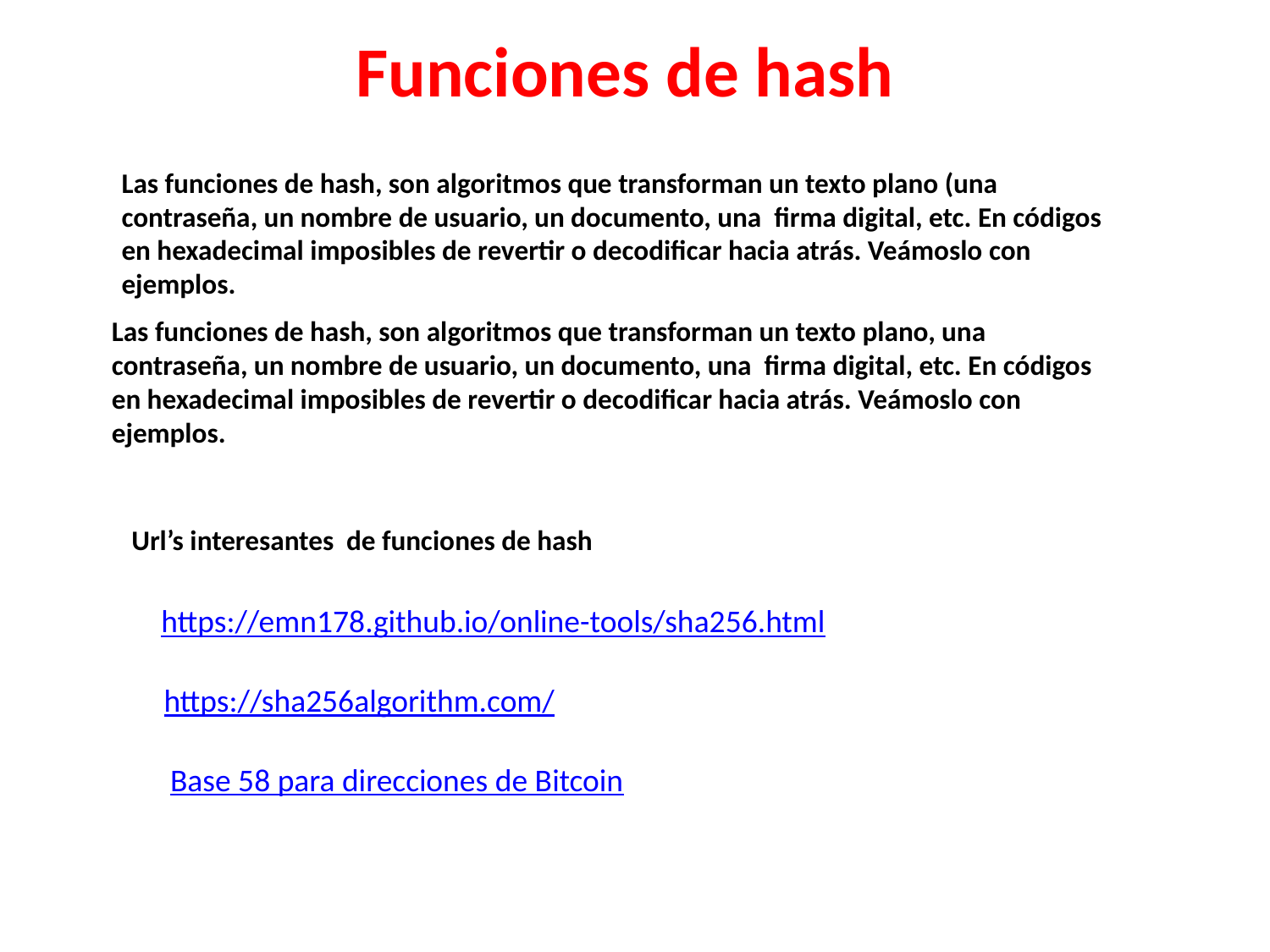

Funciones de hash
Las funciones de hash, son algoritmos que transforman un texto plano (una contraseña, un nombre de usuario, un documento, una  firma digital, etc. En códigos en hexadecimal imposibles de revertir o decodificar hacia atrás. Veámoslo con ejemplos.
Las funciones de hash, son algoritmos que transforman un texto plano, una contraseña, un nombre de usuario, un documento, una  firma digital, etc. En códigos en hexadecimal imposibles de revertir o decodificar hacia atrás. Veámoslo con ejemplos.
Url’s interesantes  de funciones de hash
https://emn178.github.io/online-tools/sha256.html
https://sha256algorithm.com/
Base 58 para direcciones de Bitcoin